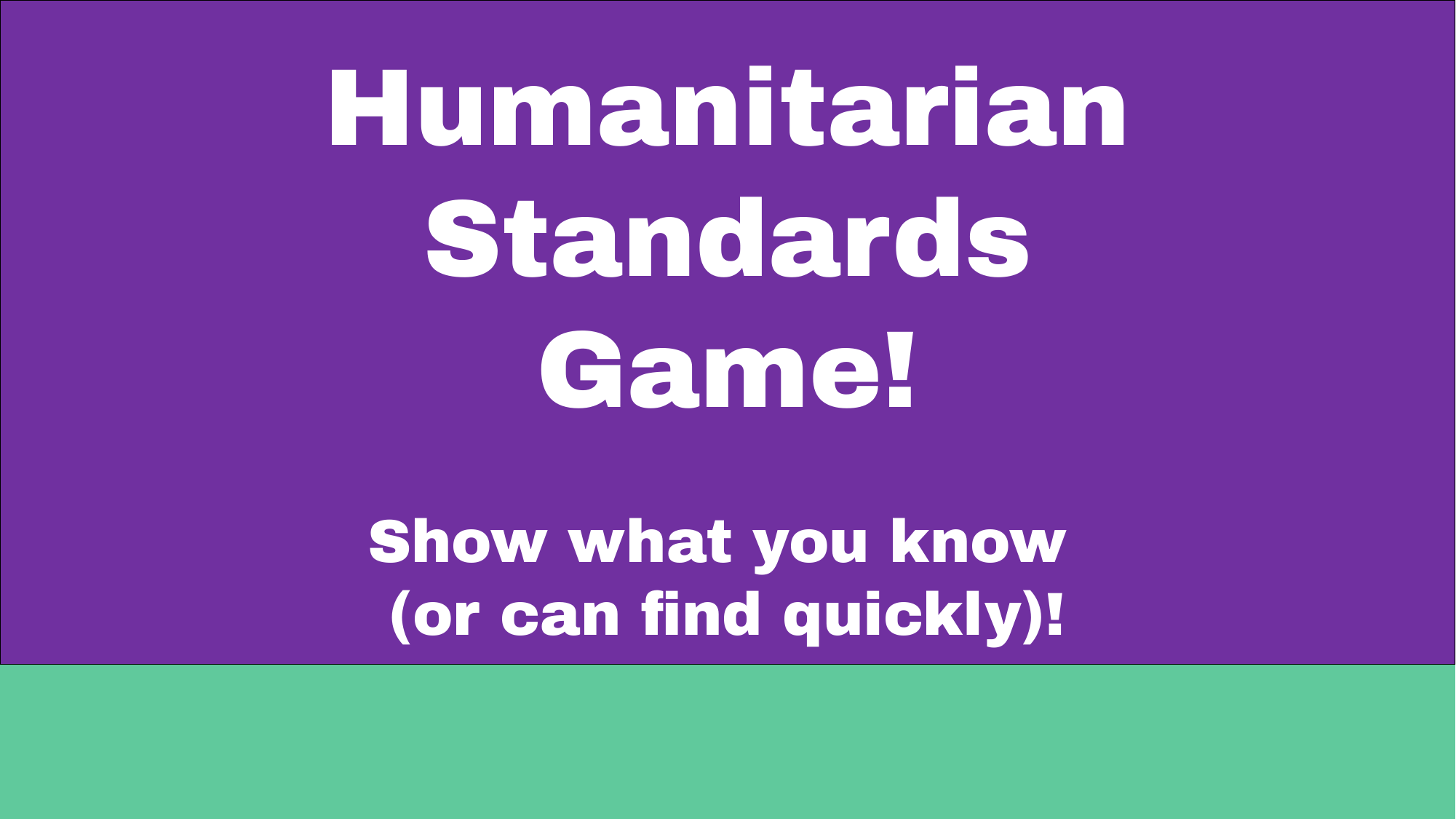

Humanitarian Standards
Game!

Show what you know
(or can find quickly)!